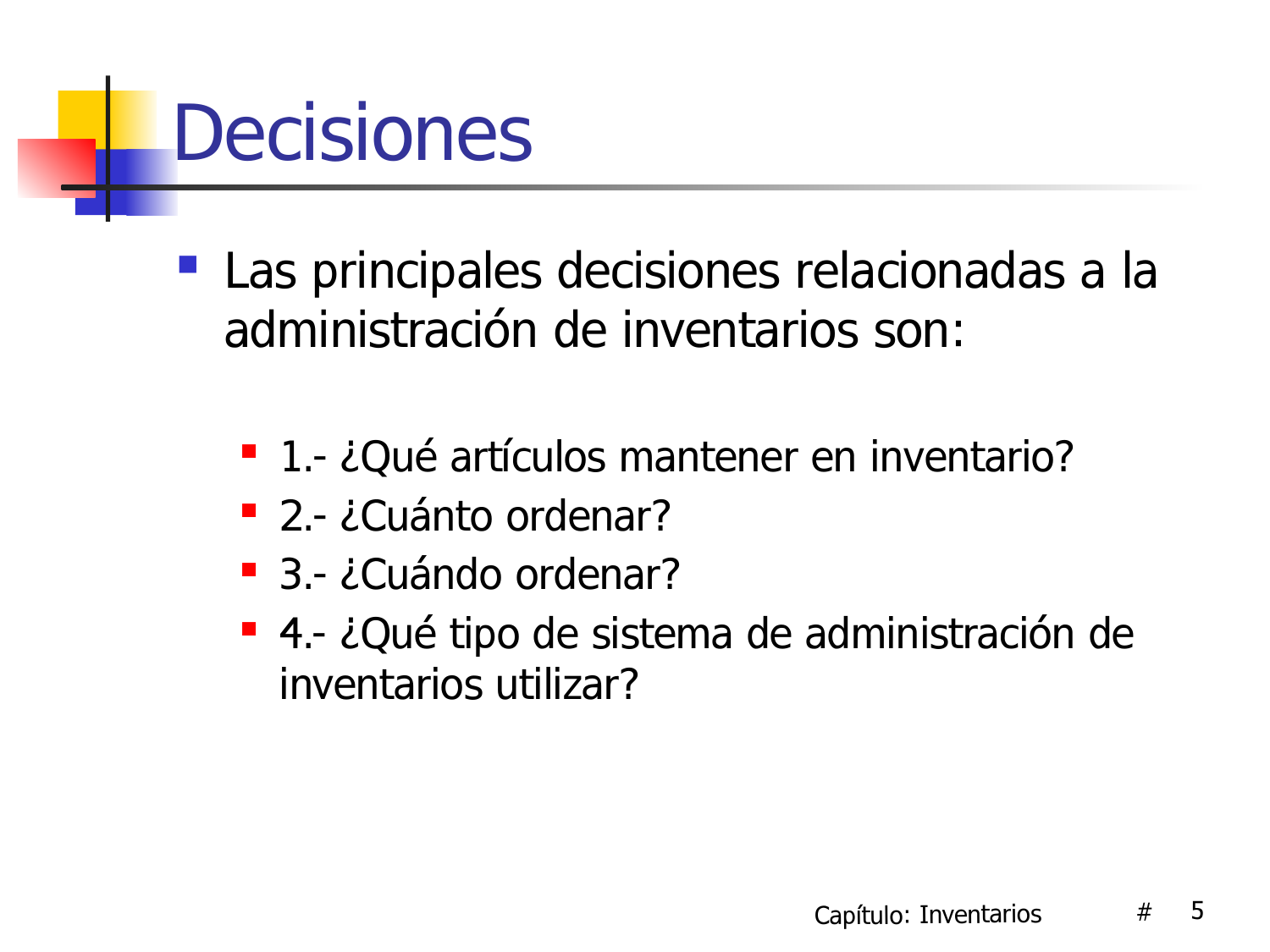

# Decisiones
Las principales decisiones relacionadas a la administración de inventarios son:

1.- ¿Qué artículos mantener en inventario?
2.- ¿Cuánto ordenar?
3.- ¿Cuándo ordenar?
4.- ¿Qué tipo de sistema de administración de inventarios utilizar?
5
Capítulo: Inventarios            #